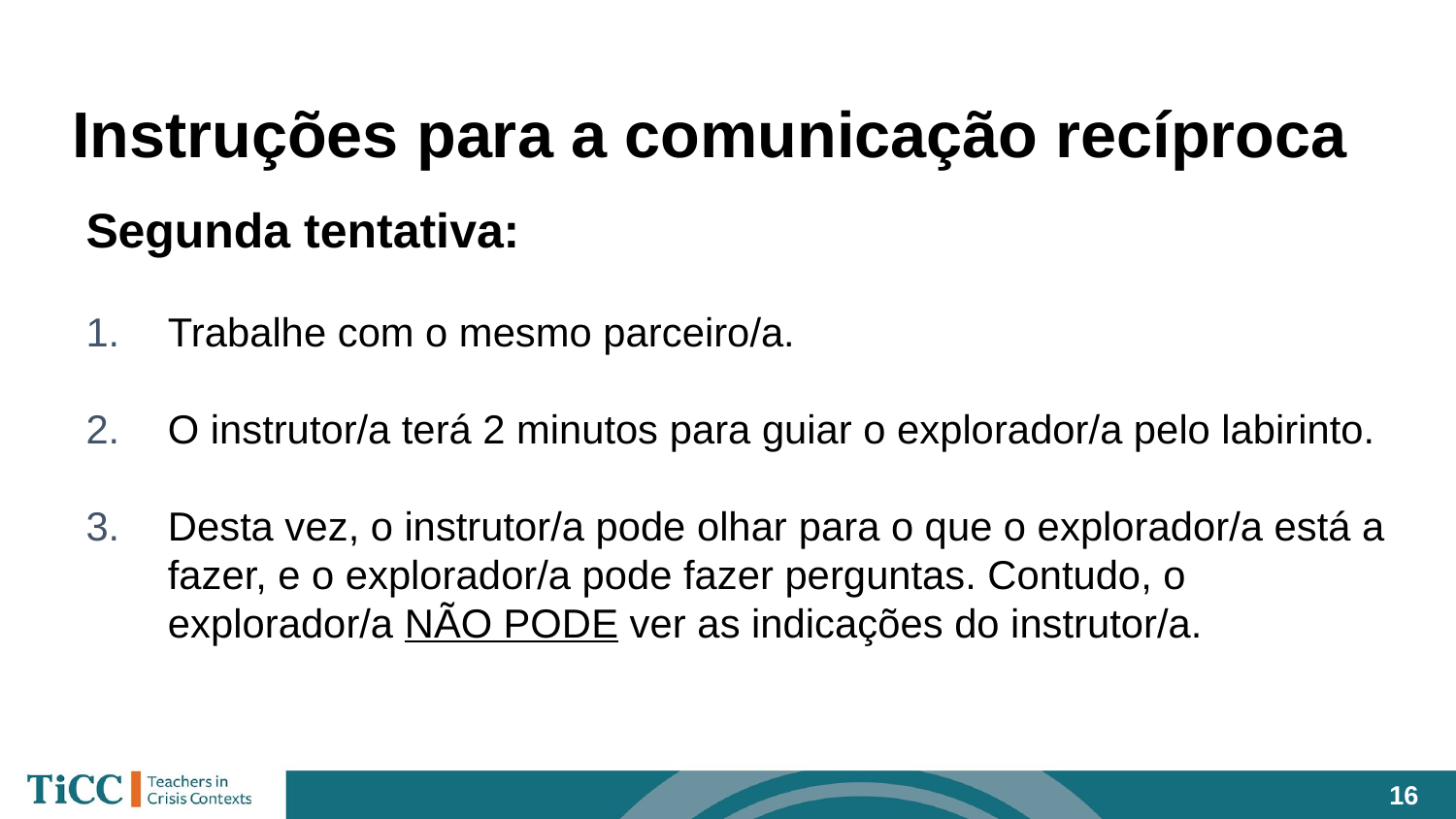

# Instruções para a comunicação recíproca
Segunda tentativa:

Trabalhe com o mesmo parceiro/a.

O instrutor/a terá 2 minutos para guiar o explorador/a pelo labirinto.

Desta vez, o instrutor/a pode olhar para o que o explorador/a está a fazer, e o explorador/a pode fazer perguntas. Contudo, o explorador/a NÃO PODE ver as indicações do instrutor/a.

16